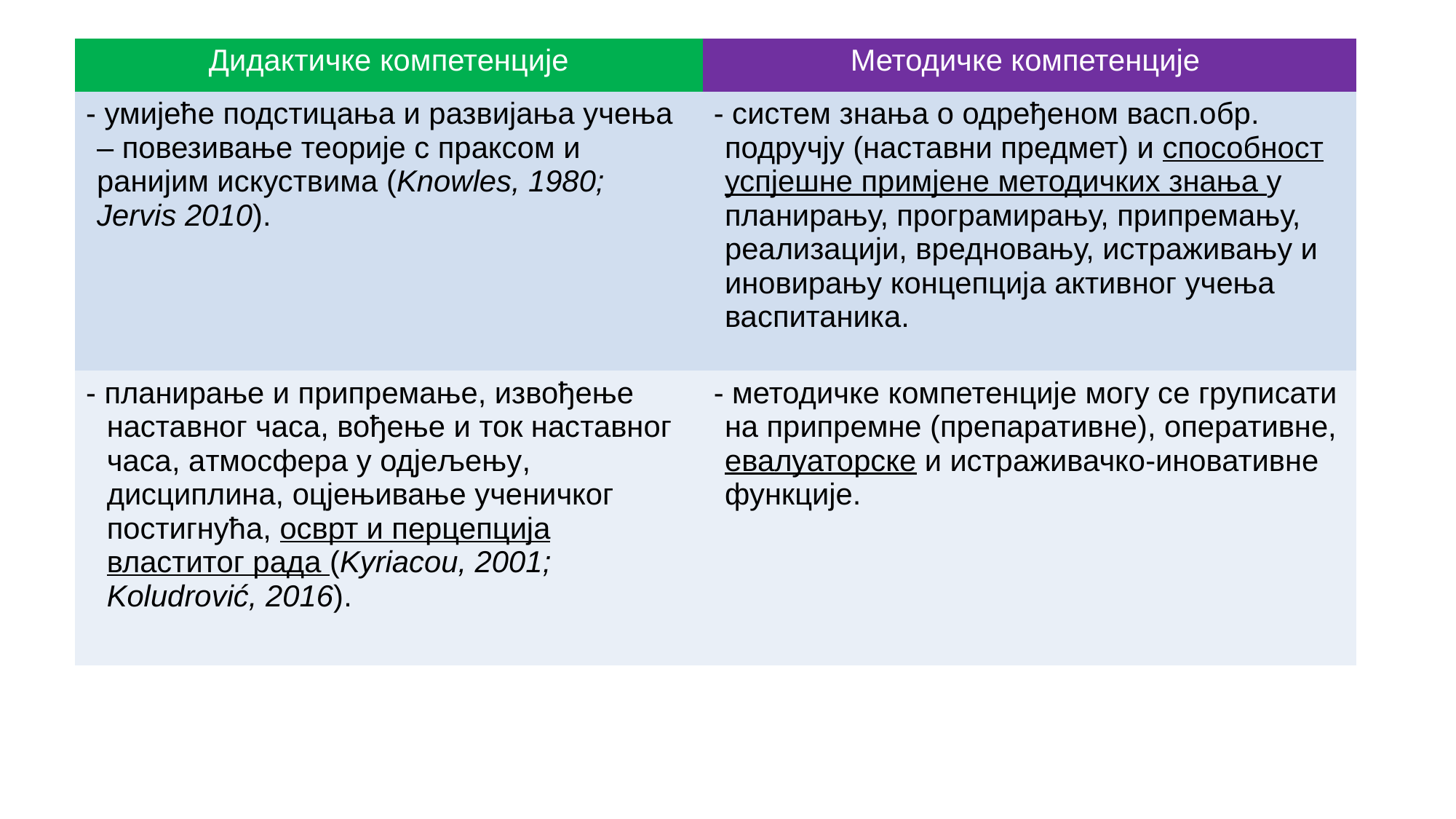

| Дидактичке компетенције | Методичке компетенције |
| --- | --- |
| - умијеће подстицања и развијања учења – повезивање теорије с праксом и ранијим искуствима (Knowles, 1980; Jervis 2010). | - систем знања о одређеном васп.обр. подручју (наставни предмет) и способност успјешне примјене методичких знања у планирању, програмирању, припремању, реализацији, вредновању, истраживању и иновирању концепција активног учења васпитаника. |
| - планирање и припремање, извођење наставног часа, вођење и ток наставног часа, aтмосфера у одјељењу, дисциплина, оцјењивање ученичког постигнућа, осврт и перцепција властитог рада (Kyriacou, 2001; Koludrović, 2016). | - методичке компетенције могу се груписати на припремне (препаративне), оперативне, евалуаторске и истраживачко-иновативне функције. |